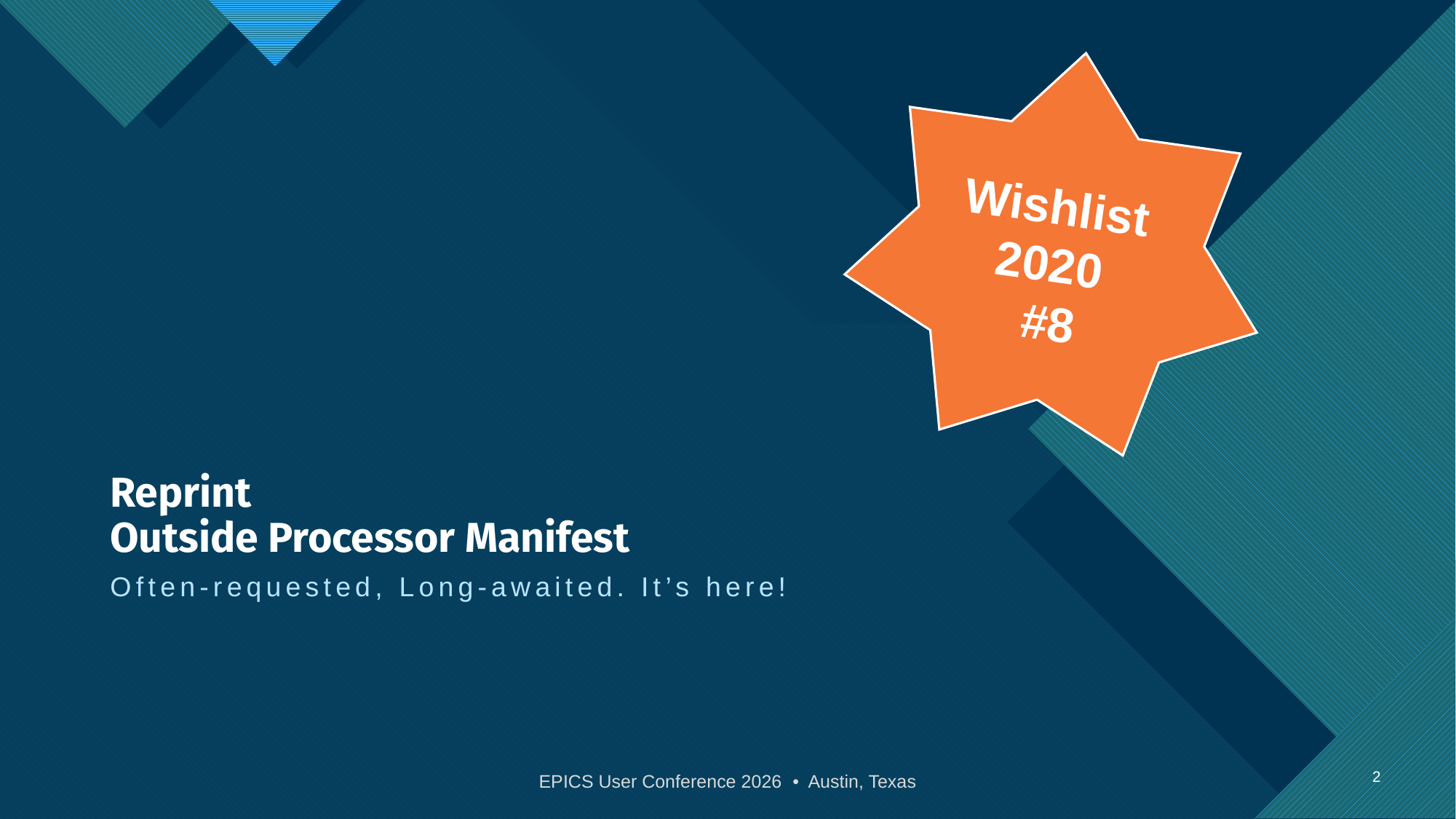

Wishlist
2020
#8
# Reprint Outside Processor Manifest
Often-requested, Long-awaited. It’s here!
2
EPICS User Conference 2026  •  Austin, Texas